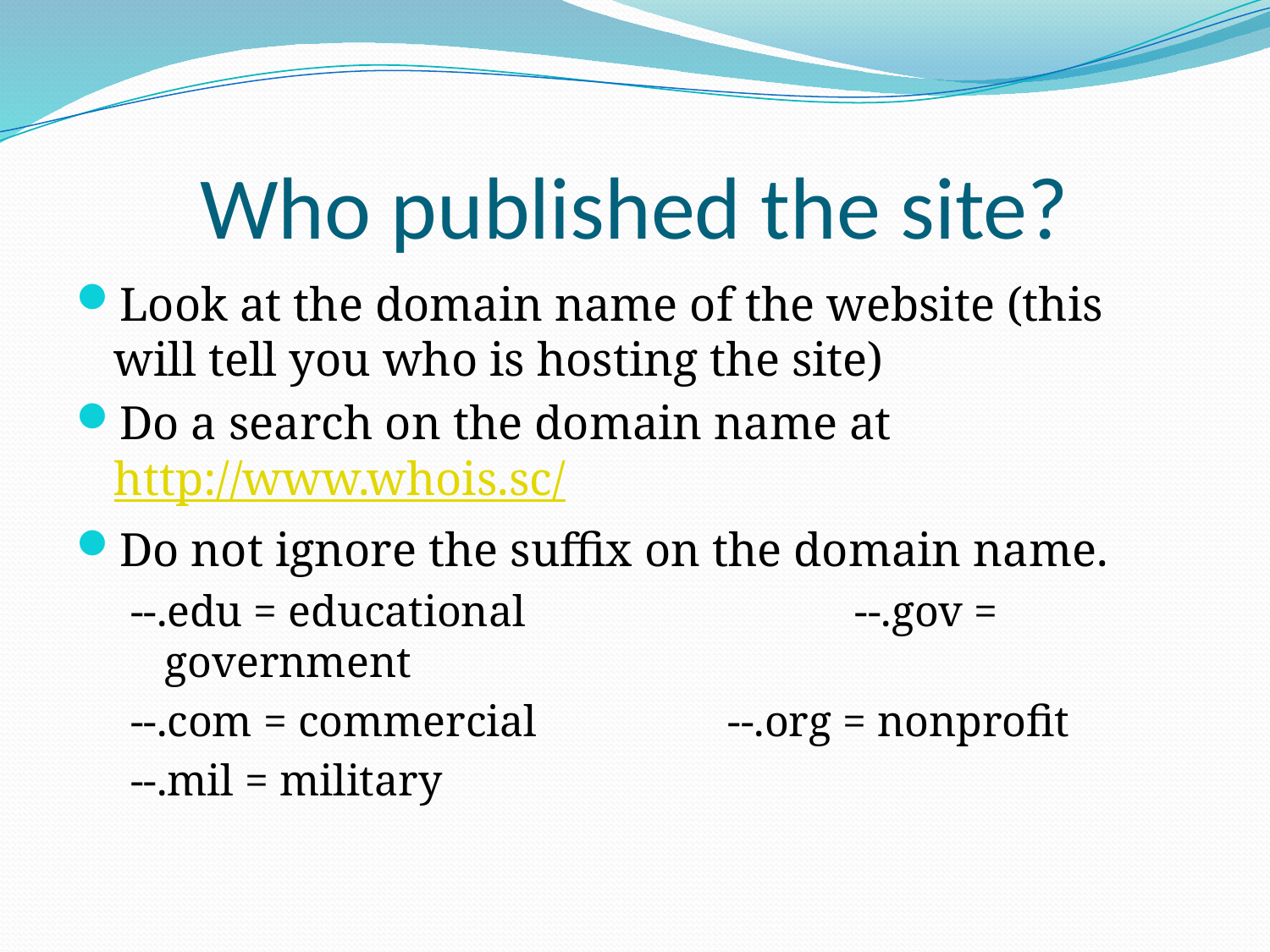

# Who published the site?
Look at the domain name of the website (this will tell you who is hosting the site)
Do a search on the domain name at http://www.whois.sc/
Do not ignore the suffix on the domain name.
--.edu = educational  		     --.gov = government
--.com = commercial		     --.org = nonprofit
--.mil = military